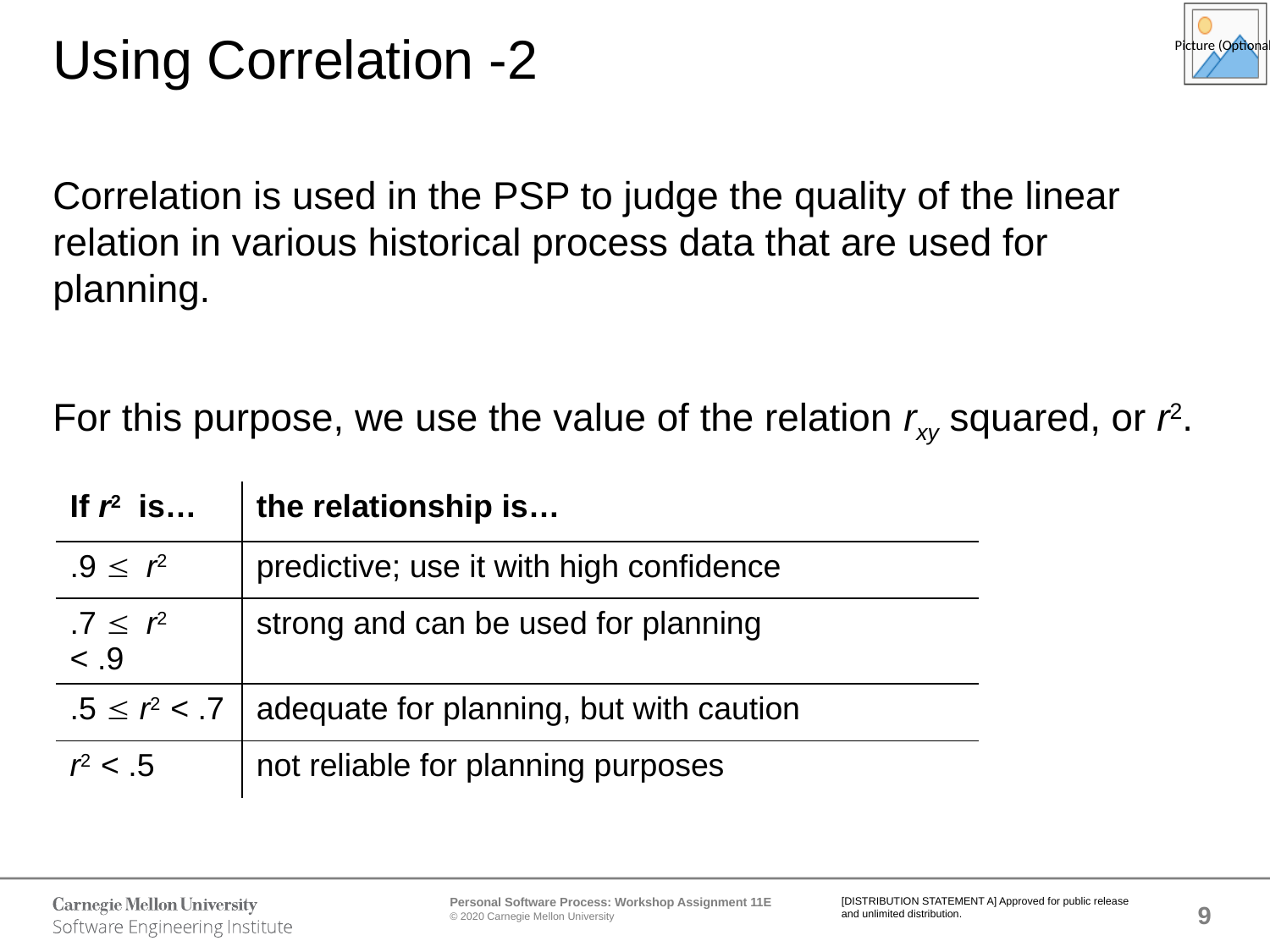

# Using Correlation -2
Correlation is used in the PSP to judge the quality of the linear relation in various historical process data that are used for planning.

For this purpose, we use the value of the relation rxy squared, or r2.

| If r2 is… | the relationship is… |
| --- | --- |
| .9 ≤ r2 | predictive; use it with high confidence |
| .7 ≤ r2 < .9 | strong and can be used for planning |
| .5 ≤ r2 < .7 | adequate for planning, but with caution |
| r2 < .5 | not reliable for planning purposes |